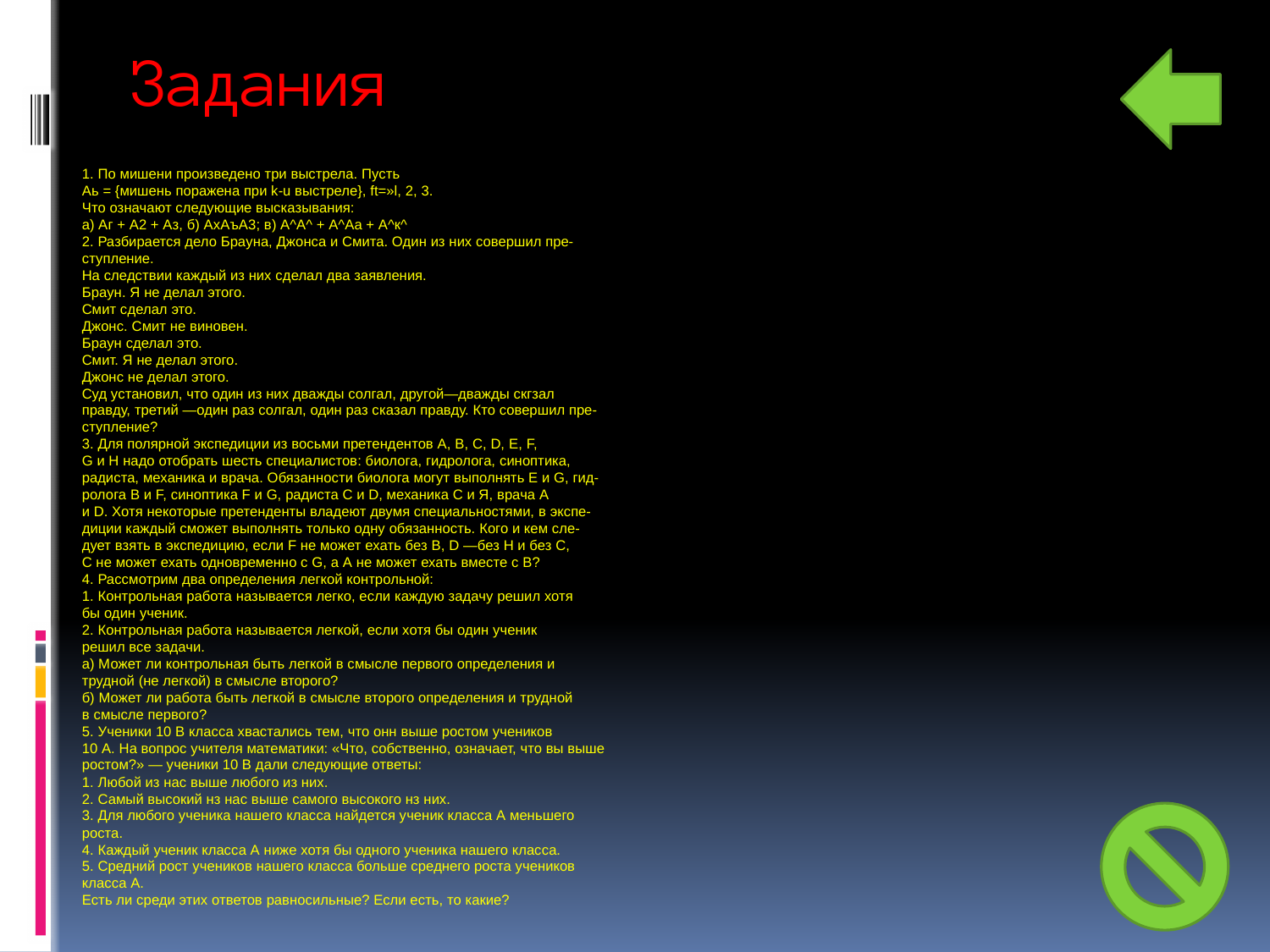

# Задания

1. По мишени произведено три выстрела. Пусть
Аь = {мишень поражена при k-u выстреле}, ft=»l, 2, 3.
Что означают следующие высказывания:
а) Аг + А2 + Аз, б) АхАъА3; в) А^А^ + А^Аа + А^к^
2. Разбирается дело Брауна, Джонса и Смита. Один из них совершил пре-
ступление.
На следствии каждый из них сделал два заявления.
Браун. Я не делал этого.
Смит сделал это.
Джонс. Смит не виновен.
Браун сделал это.
Смит. Я не делал этого.
Джонс не делал этого.
Суд установил, что один из них дважды солгал, другой—дважды скгзал
правду, третий —один раз солгал, один раз сказал правду. Кто совершил пре-
ступление?
3. Для полярной экспедиции из восьми претендентов А, В, С, D, Е, F,
G и Н надо отобрать шесть специалистов: биолога, гидролога, синоптика,
радиста, механика и врача. Обязанности биолога могут выполнять Е и G, гид-
ролога В и F, синоптика F и G, радиста С и D, механика С и Я, врача А
и D. Хотя некоторые претенденты владеют двумя специальностями, в экспе-
диции каждый сможет выполнять только одну обязанность. Кого и кем сле-
дует взять в экспедицию, если F не может ехать без В, D —без Н и без С,
С не может ехать одновременно с G, а А не может ехать вместе с В?
4. Рассмотрим два определения легкой контрольной:
1. Контрольная работа называется легко, если каждую задачу решил хотя
бы один ученик.
2. Контрольная работа называется легкой, если хотя бы один ученик
решил все задачи.
а) Может ли контрольная быть легкой в смысле первого определения и
трудной (не легкой) в смысле второго?
б) Может ли работа быть легкой в смысле второго определения и трудной
в смысле первого?
5. Ученики 10 В класса хвастались тем, что онн выше ростом учеников
10 А. На вопрос учителя математики: «Что, собственно, означает, что вы выше
ростом?» — ученики 10 В дали следующие ответы:
1. Любой из нас выше любого из них.
2. Самый высокий нз нас выше самого высокого нз них.
3. Для любого ученика нашего класса найдется ученик класса А меньшего
роста.
4. Каждый ученик класса А ниже хотя бы одного ученика нашего класса.
5. Средний рост учеников нашего класса больше среднего роста учеников
класса А.
Есть ли среди этих ответов равносильные? Если есть, то какие?